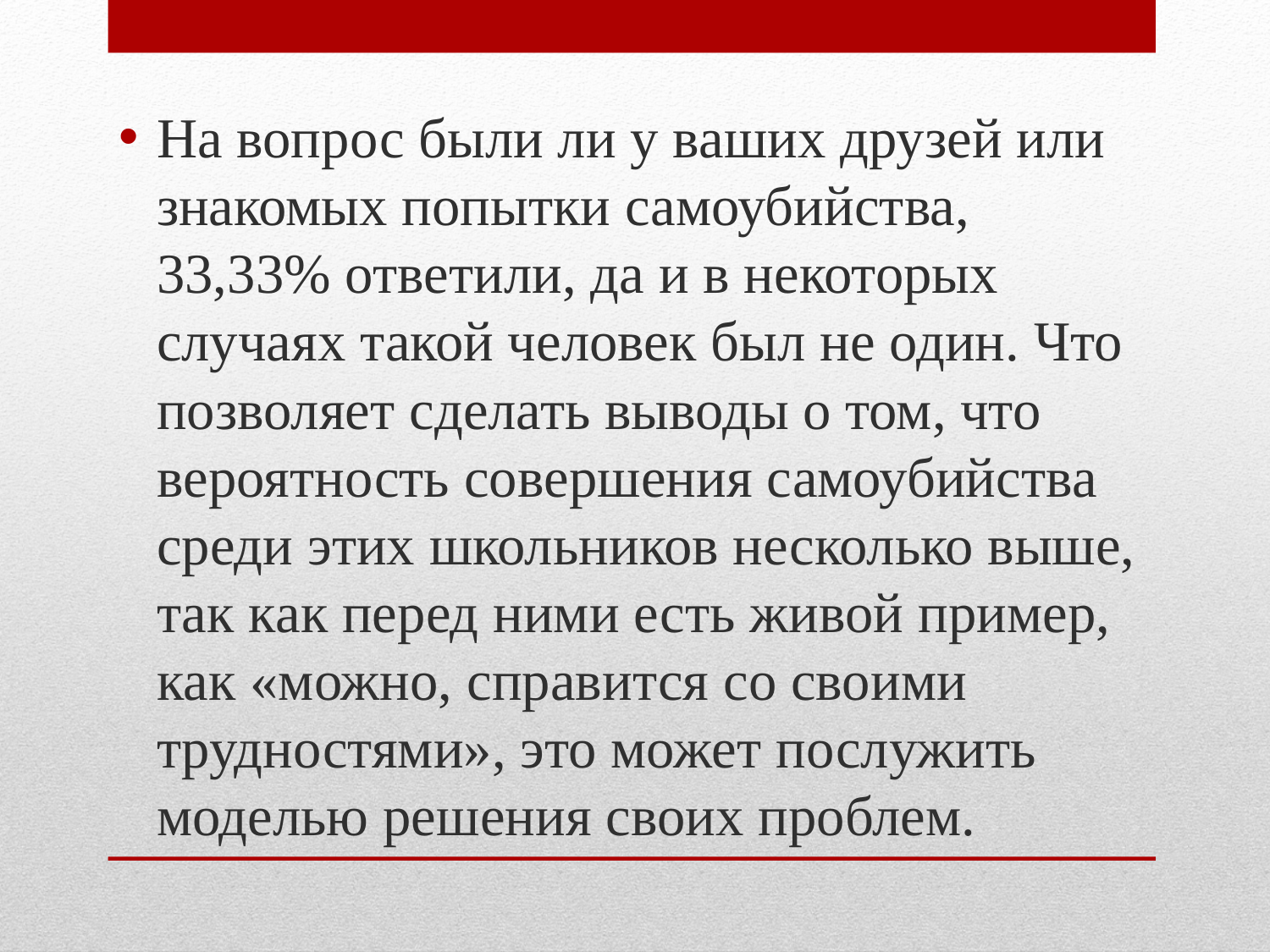

На вопрос были ли у ваших друзей или знакомых попытки самоубийства, 33,33% ответили, да и в некоторых случаях такой человек был не один. Что позволяет сделать выводы о том, что вероятность совершения самоубийства среди этих школьников несколько выше, так как перед ними есть живой пример, как «можно, справится со своими трудностями», это может послужить моделью решения своих проблем.

#